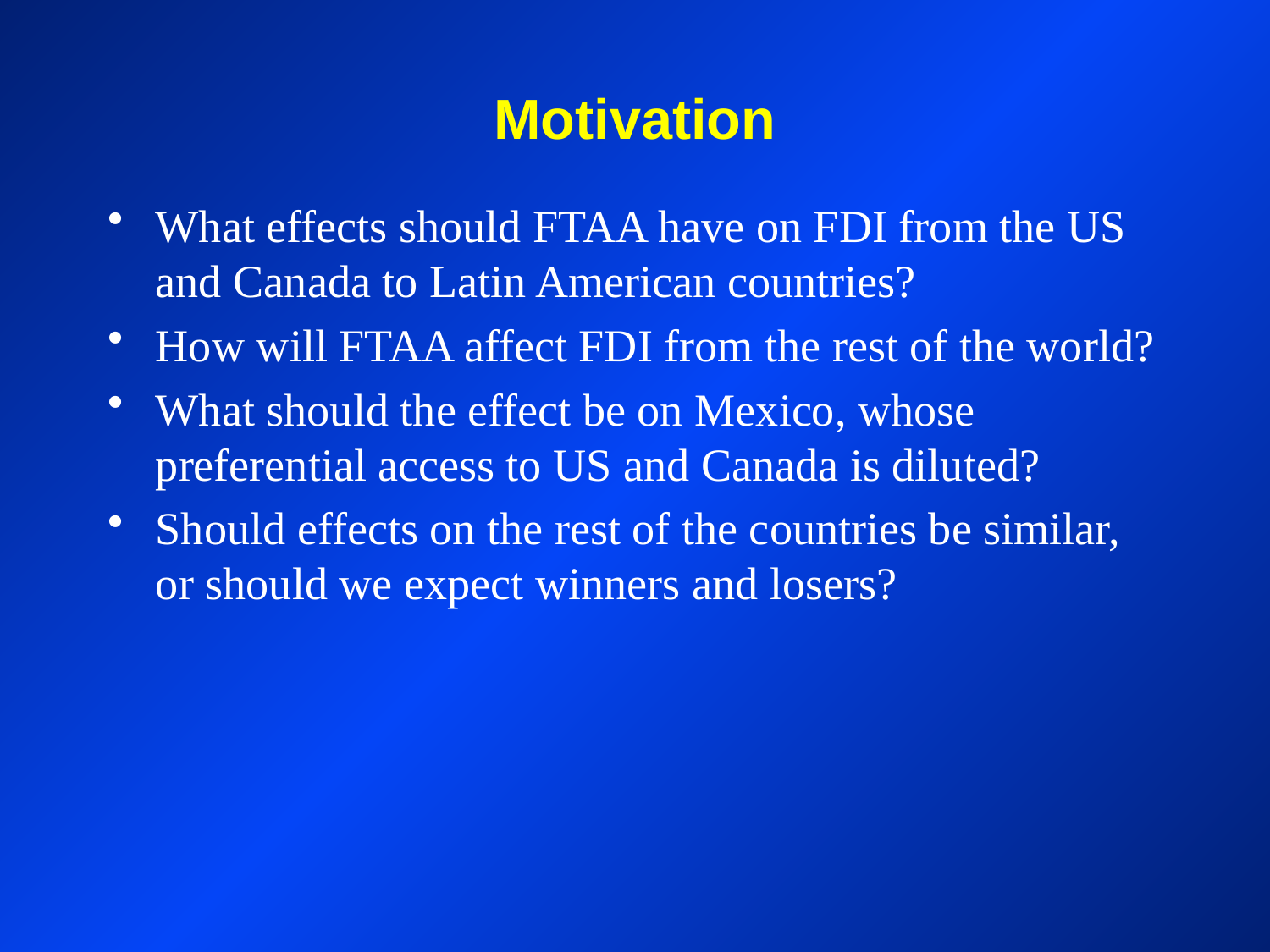

# Motivation
What effects should FTAA have on FDI from the US and Canada to Latin American countries?
How will FTAA affect FDI from the rest of the world?
What should the effect be on Mexico, whose preferential access to US and Canada is diluted?
Should effects on the rest of the countries be similar, or should we expect winners and losers?